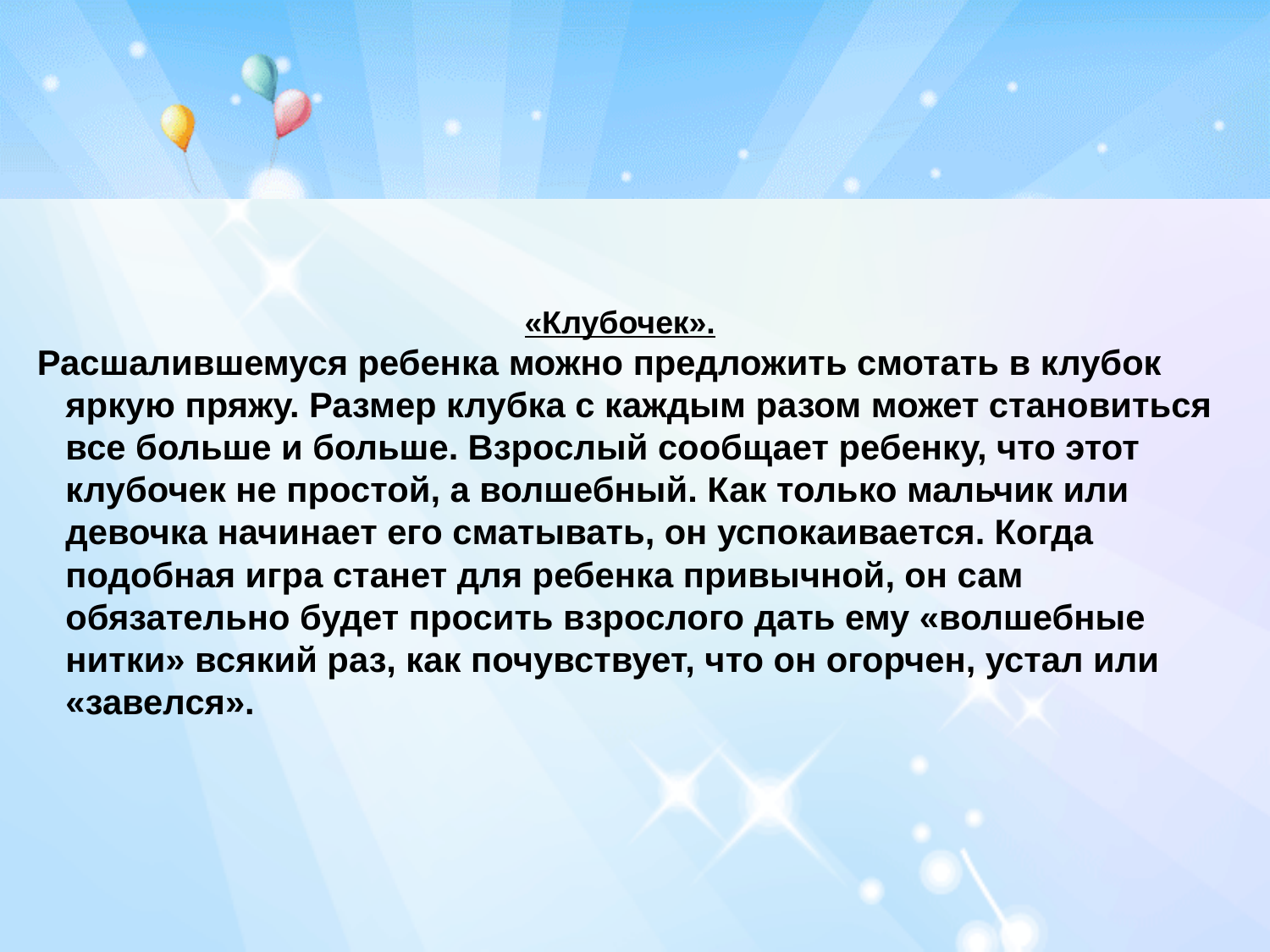

«Клубочек».
 Расшалившемуся ребенка можно предложить смотать в клубок яркую пряжу. Размер клубка с каждым разом может становиться все больше и больше. Взрослый сообщает ребенку, что этот клубочек не простой, а волшебный. Как только мальчик или девочка начинает его сматывать, он успокаивается. Когда подобная игра станет для ребенка привычной, он сам обязательно будет просить взрослого дать ему «волшебные нитки» всякий раз, как почувствует, что он огорчен, устал или «завелся».